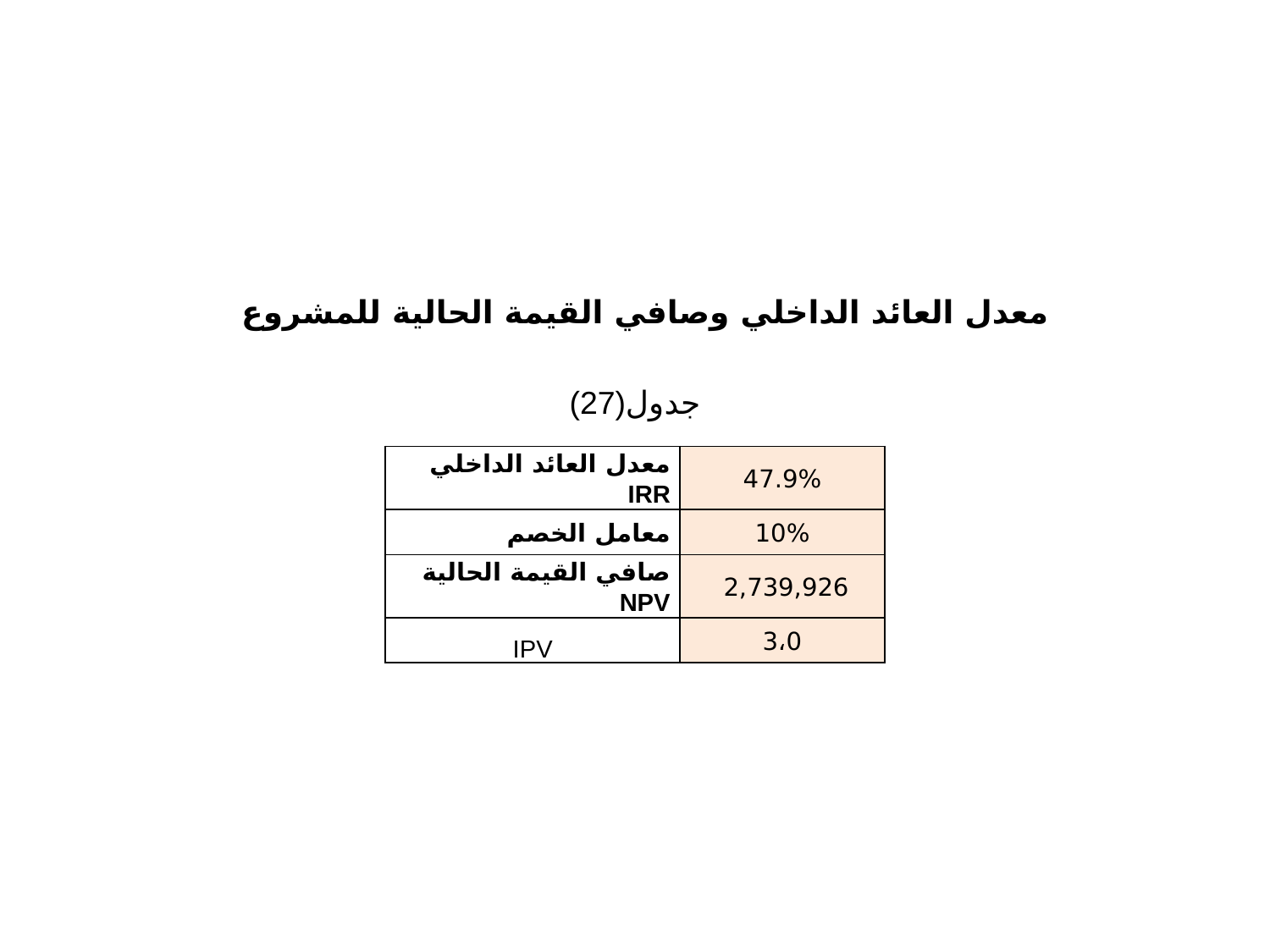

معدل العائد الداخلي وصافي القيمة الحالية للمشروع
جدول(27)
| معدل العائد الداخلي IRR | 47.9% |
| --- | --- |
| معامل الخصم | 10% |
| صافي القيمة الحالية NPV | 2,739,926 |
| IPV | 3،0 |